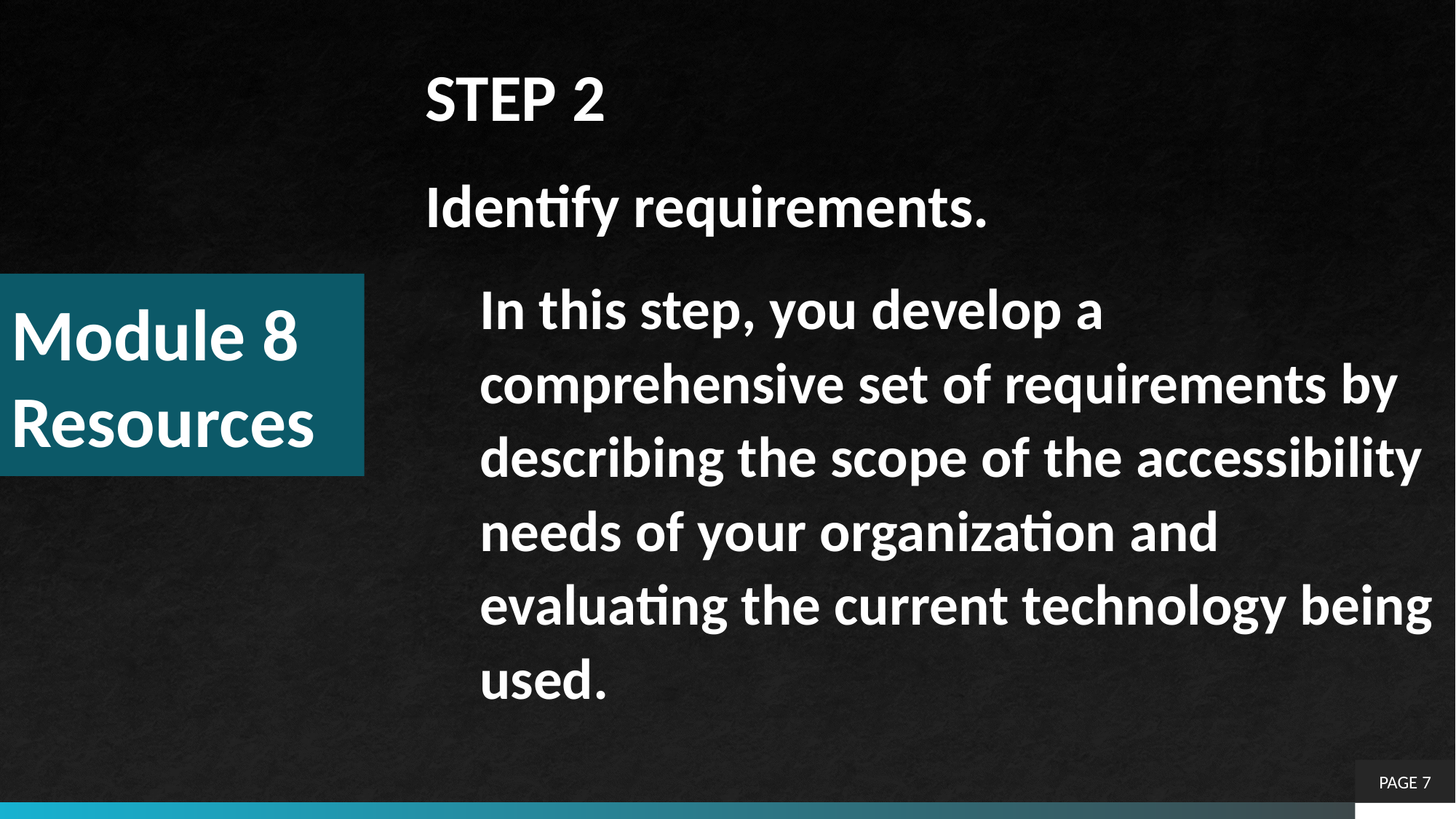

STEP 2
Identify requirements.
In this step, you develop a comprehensive set of requirements by describing the scope of the accessibility needs of your organization and evaluating the current technology being used.
# Module 8 Resources
PAGE 7